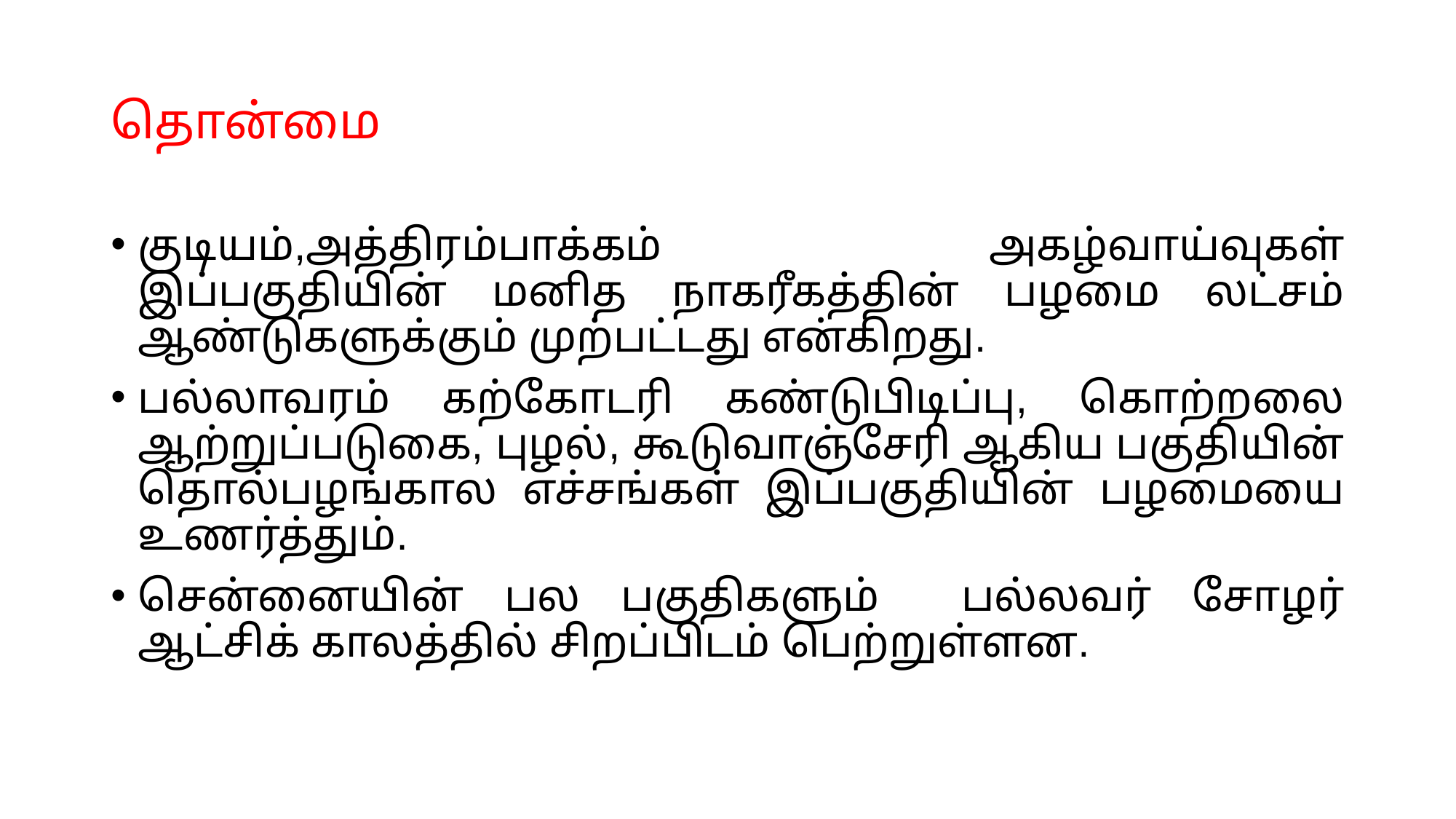

# தொன்மை
குடியம்,அத்திரம்பாக்கம் அகழ்வாய்வுகள் இப்பகுதியின் மனித நாகரீகத்தின் பழமை லட்சம் ஆண்டுகளுக்கும் முற்பட்டது என்கிறது.
பல்லாவரம் கற்கோடரி கண்டுபிடிப்பு, கொற்றலை ஆற்றுப்படுகை, புழல், கூடுவாஞ்சேரி ஆகிய பகுதியின் தொல்பழங்கால எச்சங்கள் இப்பகுதியின் பழமையை உணர்த்தும்.
சென்னையின் பல பகுதிகளும்  பல்லவர் சோழர் ஆட்சிக் காலத்தில் சிறப்பிடம் பெற்றுள்ளன.